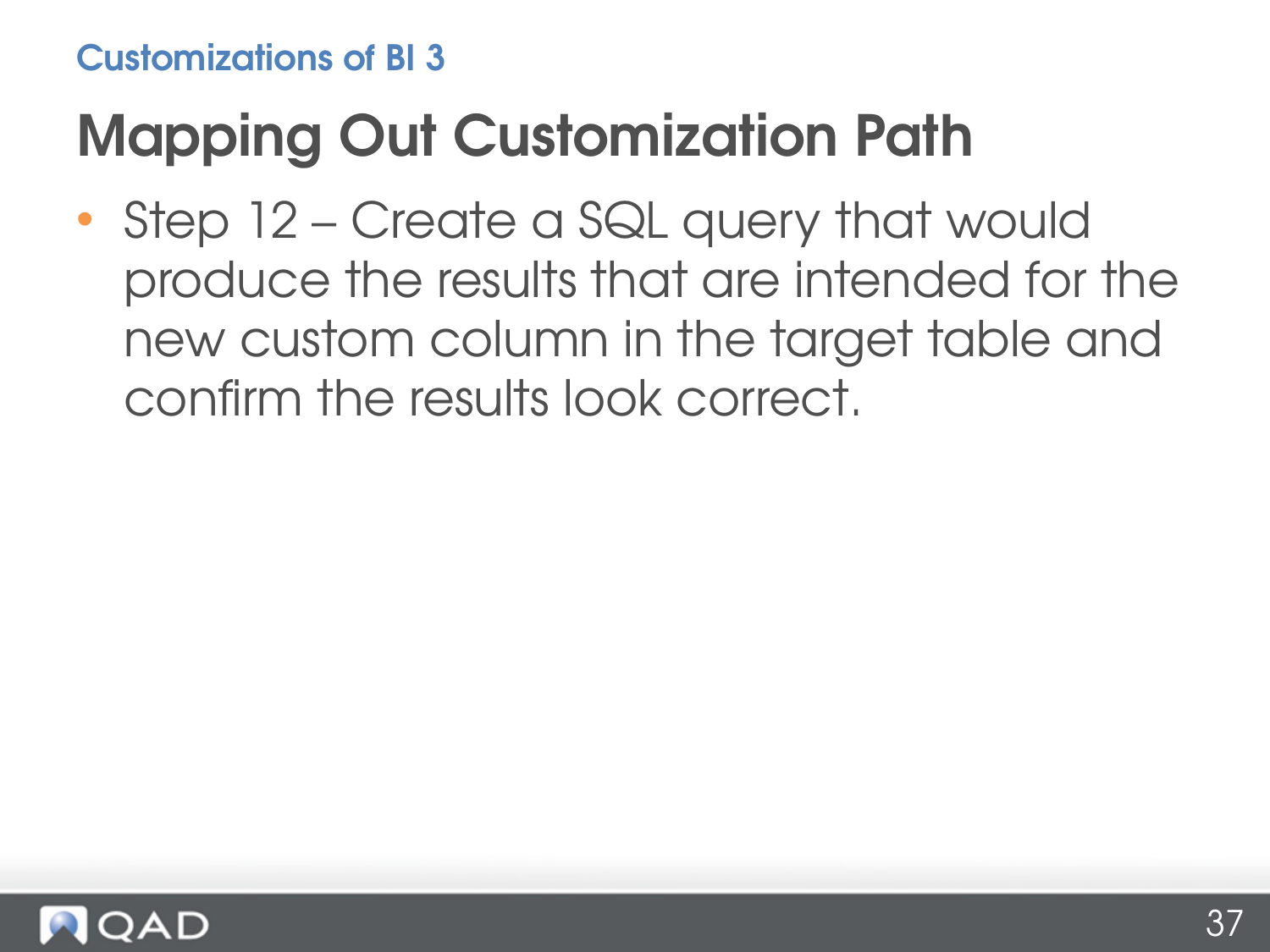

Customizations of BI 3
# Mapping Out Customization Path
Step 12 – Create a SQL query that would produce the results that are intended for the new custom column in the target table and confirm the results look correct.

37